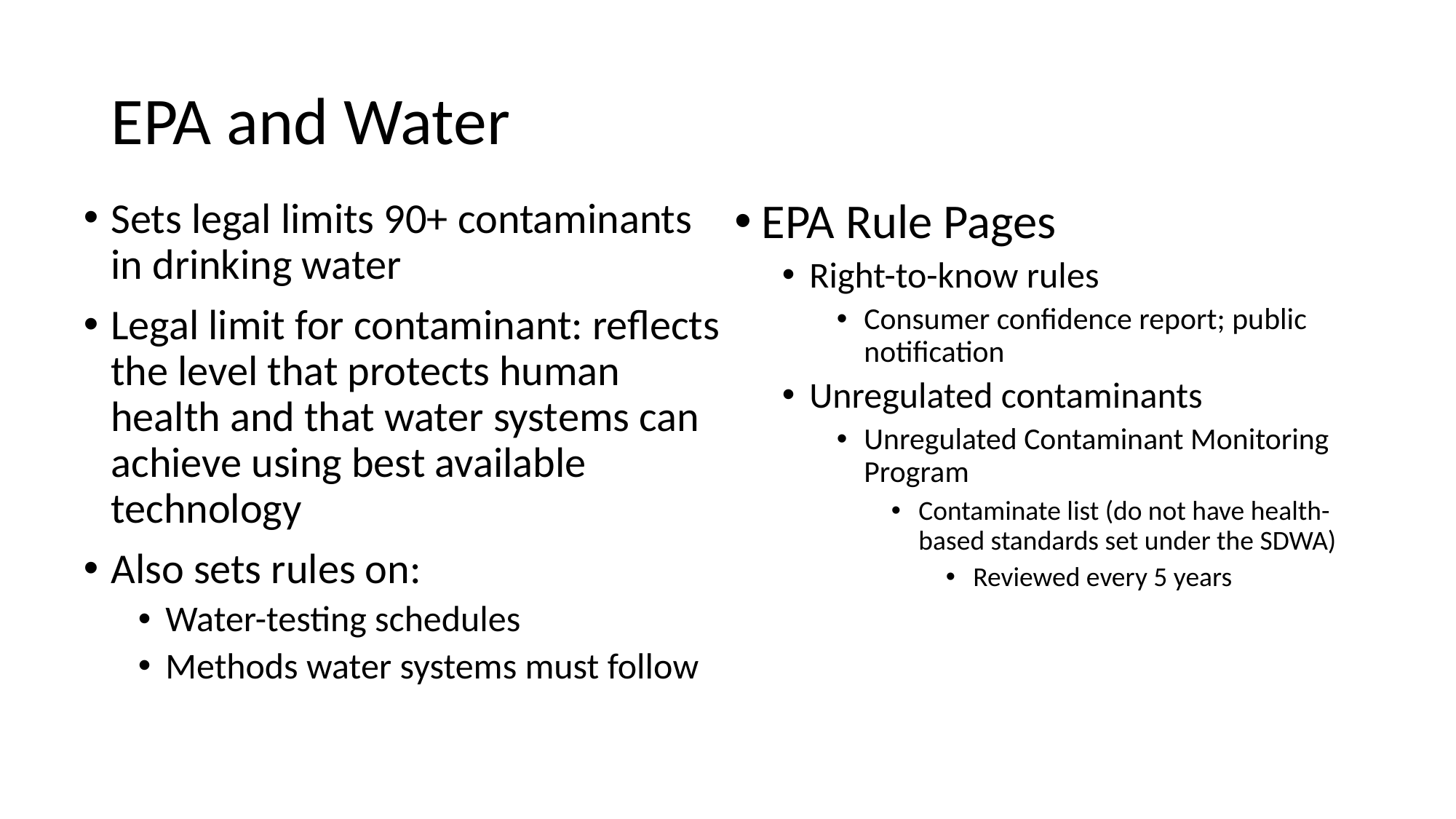

# EPA and Water
Sets legal limits 90+ contaminants in drinking water
Legal limit for contaminant: reflects the level that protects human health and that water systems can achieve using best available technology
Also sets rules on:
Water-testing schedules
Methods water systems must follow

EPA Rule Pages
Right-to-know rules
Consumer confidence report; public notification
Unregulated contaminants
Unregulated Contaminant Monitoring Program
Contaminate list (do not have health-based standards set under the SDWA)
Reviewed every 5 years